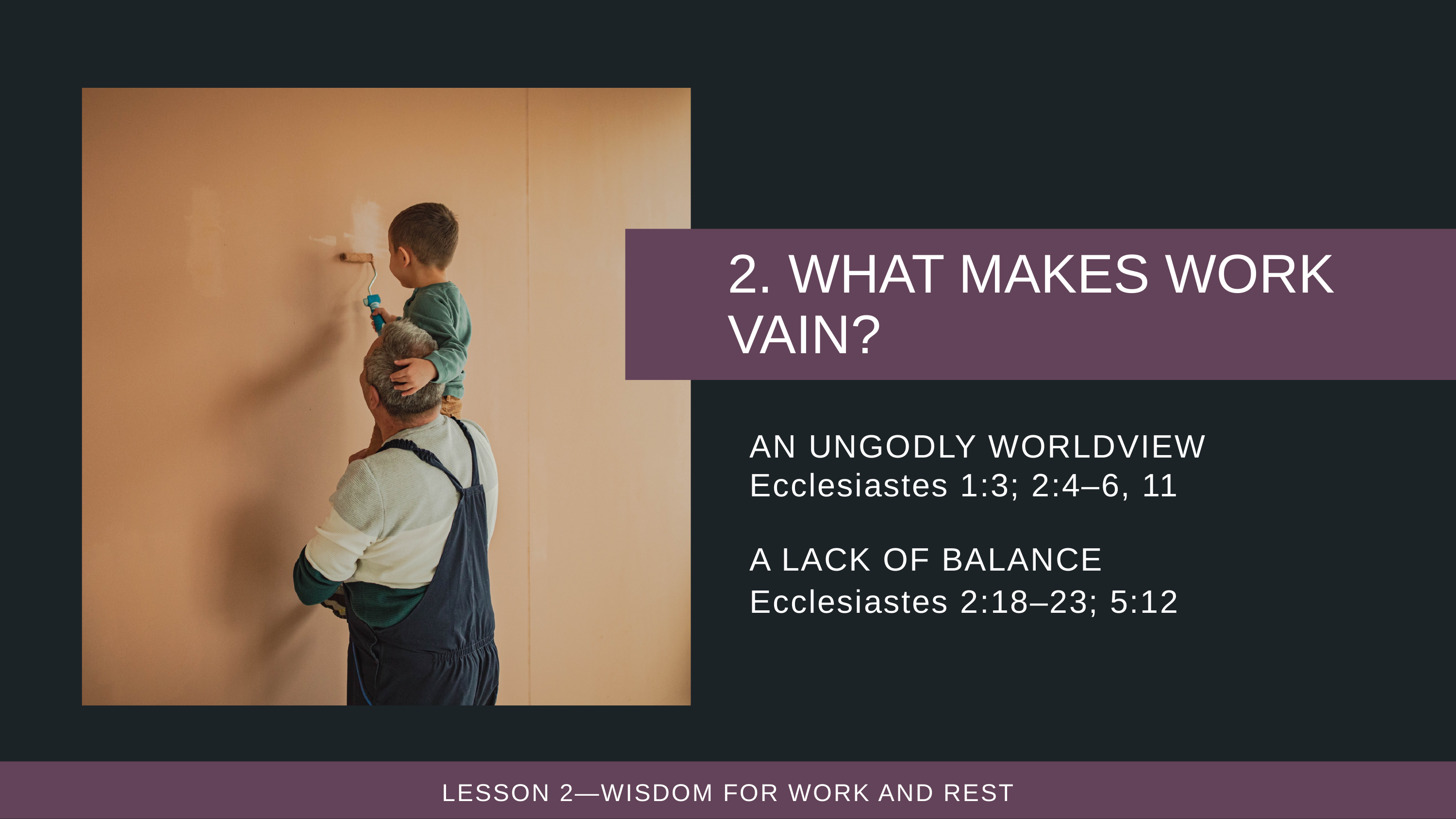

AN UNGODLY WORLDVIEW
Ecclesiastes 1:3; 2:4–6, 11
A LACK OF BALANCE
Ecclesiastes 2:18–23; 5:12